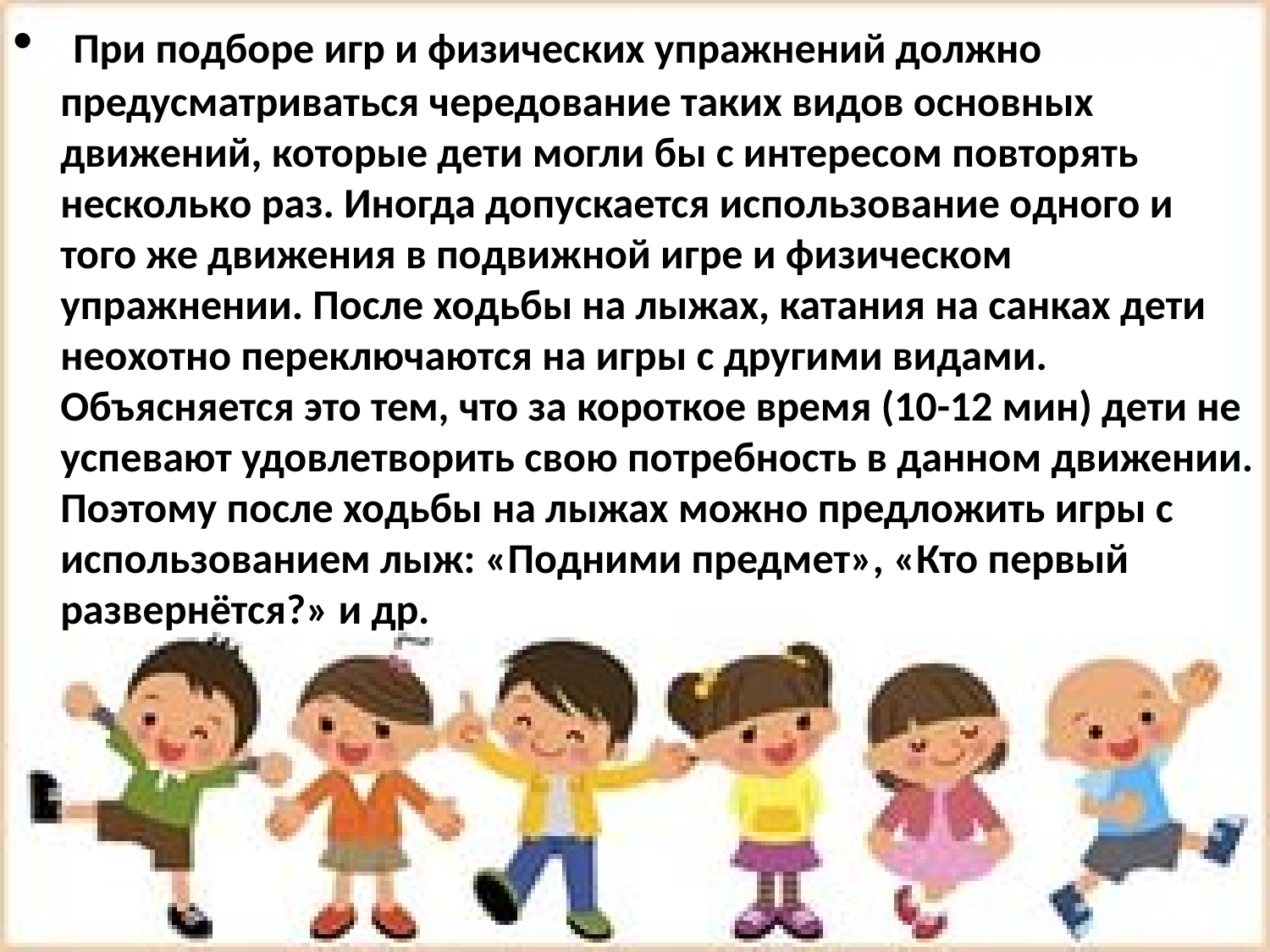

При подборе игр и физических упражнений должно предусматриваться чередование таких видов основных движений, которые дети могли бы с интересом повторять несколько раз. Иногда допускается использование одного и того же движения в подвижной игре и физическом упражнении. После ходьбы на лыжах, катания на санках дети неохотно переключаются на игры с другими видами. Объясняется это тем, что за короткое время (10-12 мин) дети не успевают удовлетворить свою потребность в данном движении. Поэтому после ходьбы на лыжах можно предложить игры с использованием лыж: «Подними предмет», «Кто первый развернётся?» и др.

#